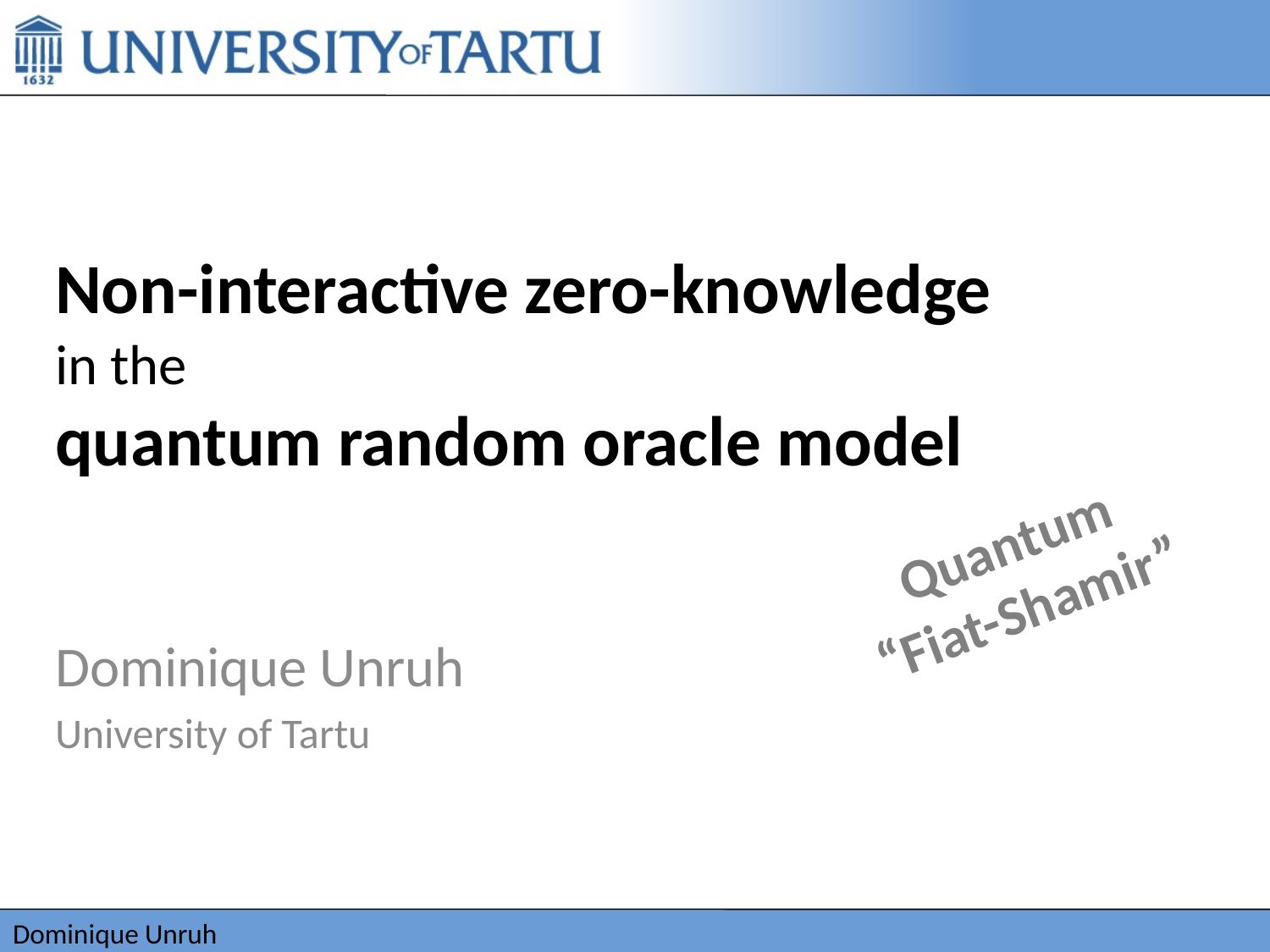

# Non-interactive zero-knowledge in the quantum random oracle model
Quantum
“Fiat-Shamir”
Dominique Unruh
University of Tartu